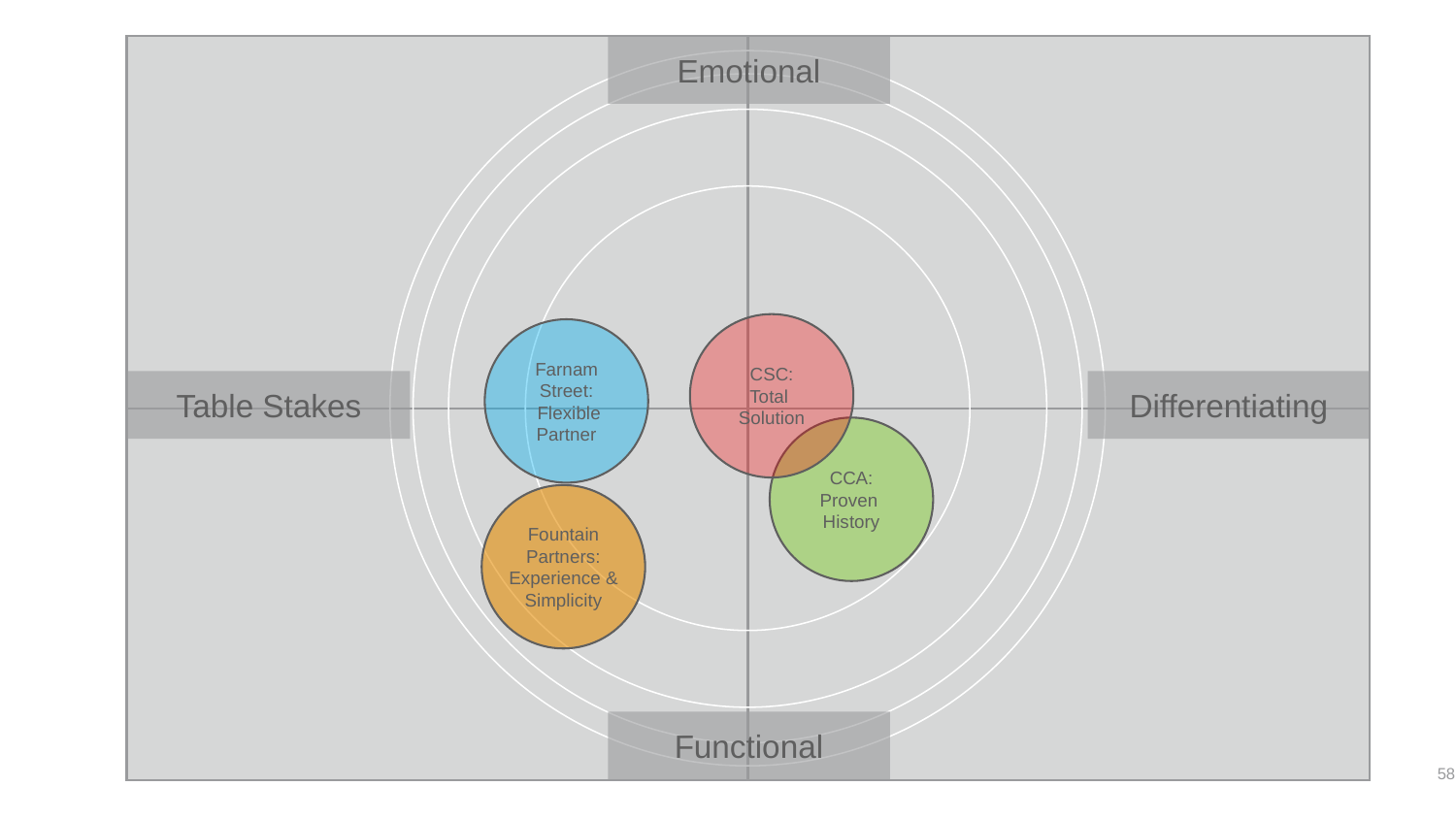

Emotional

CSC:
Total
Solution
Farnam Street:
 Flexible Partner
Table Stakes
Differentiating
CCA:
Proven
History
Fountain Partners:
Experience & Simplicity
Functional